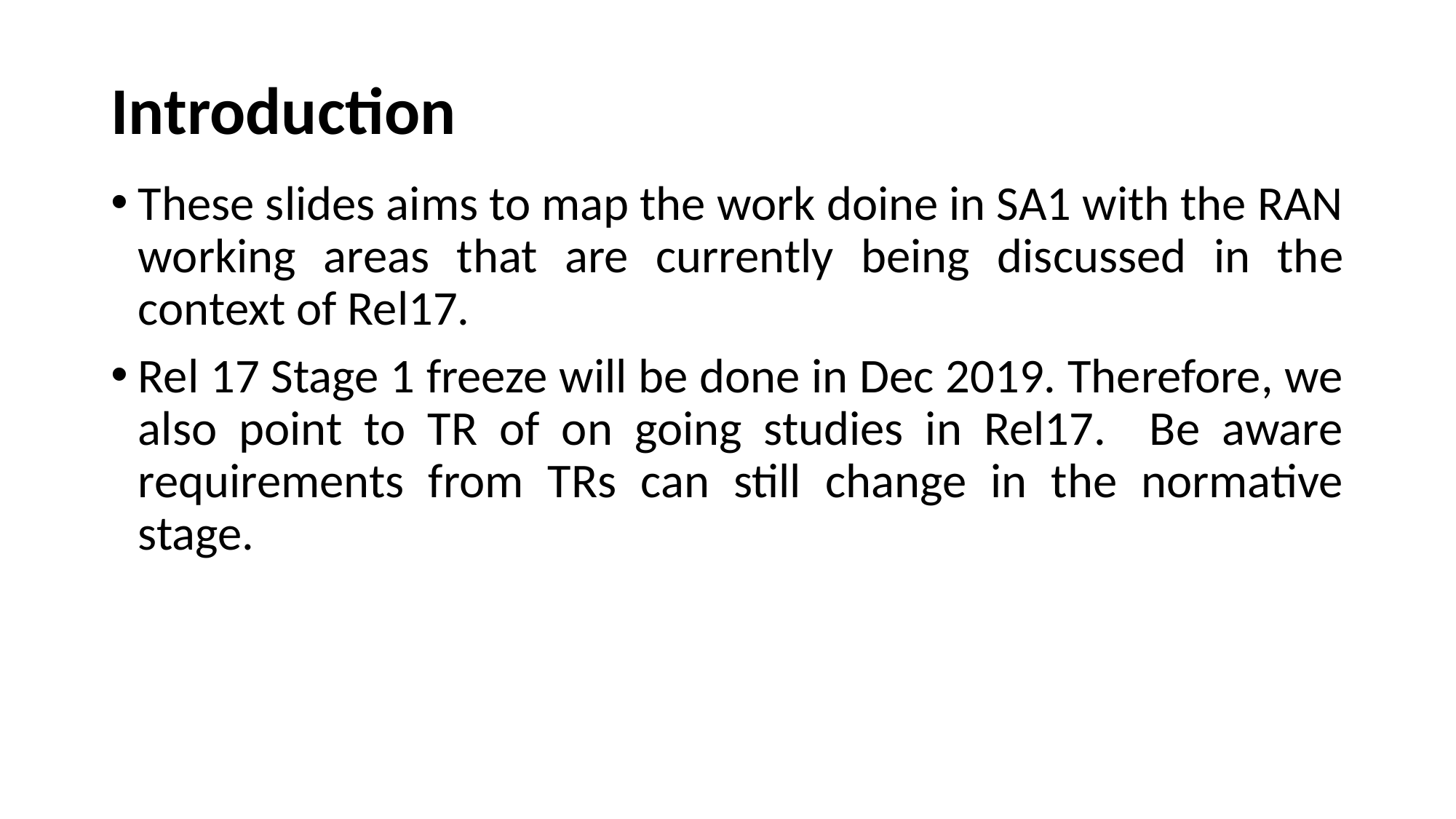

# Introduction
These slides aims to map the work doine in SA1 with the RAN working areas that are currently being discussed in the context of Rel17.
Rel 17 Stage 1 freeze will be done in Dec 2019. Therefore, we also point to TR of on going studies in Rel17.  Be aware requirements from TRs can still change in the normative stage.